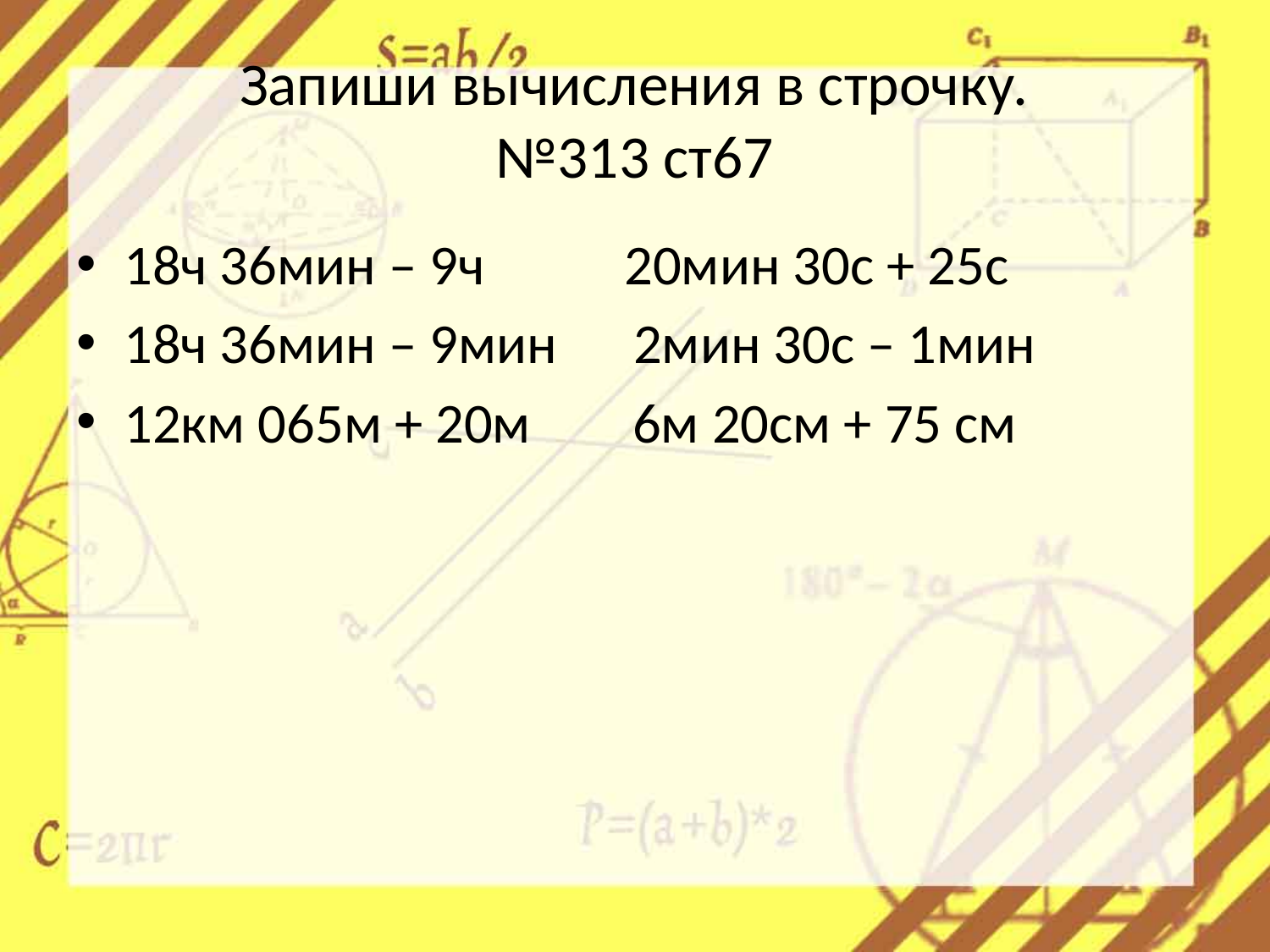

# Запиши вычисления в строчку. №313 ст67
18ч 36мин – 9ч           20мин 30с + 25с
18ч 36мин – 9мин      2мин 30с – 1мин
12км 065м + 20м        6м 20см + 75 см